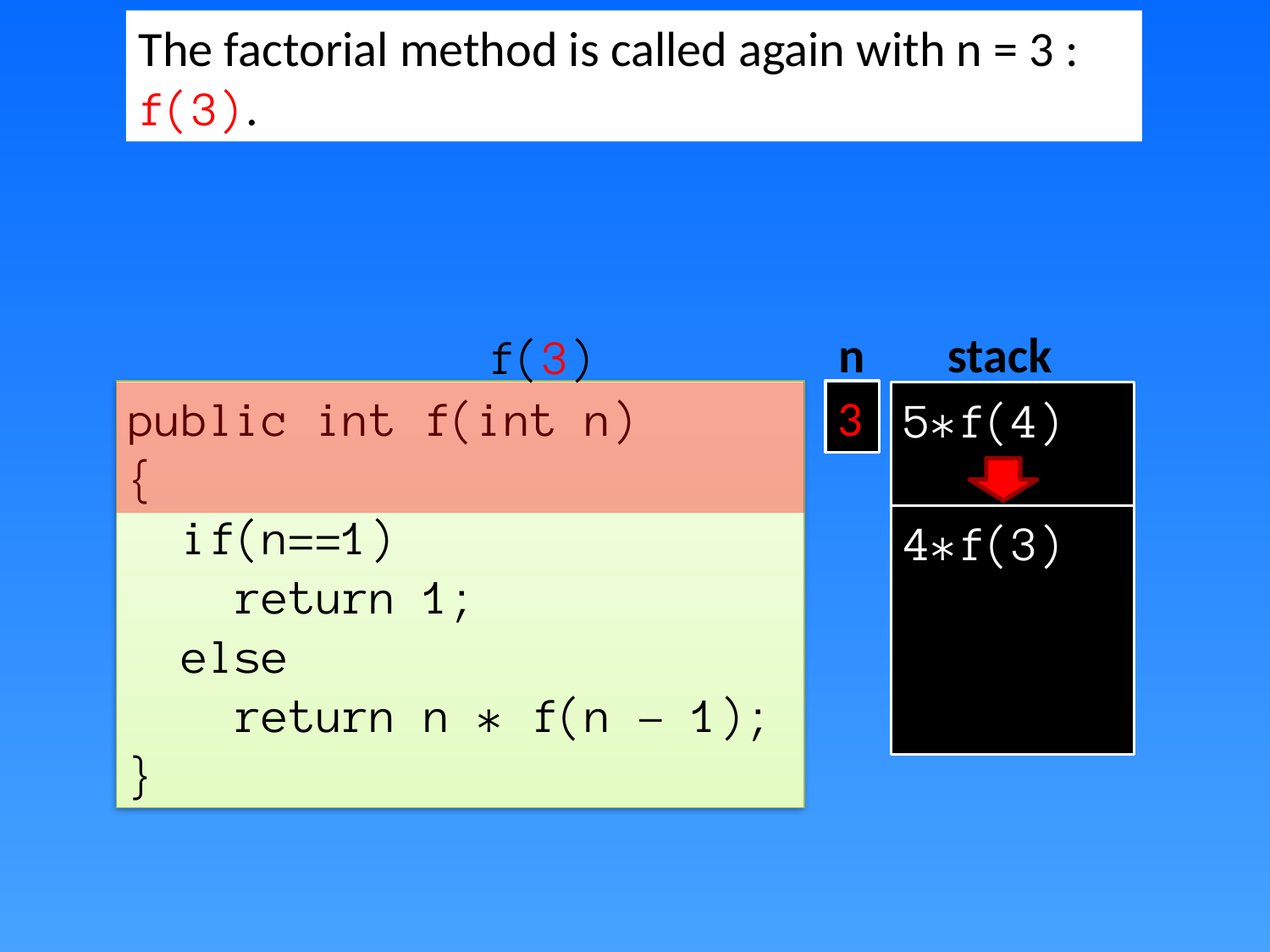

The factorial method is called again with n = 3 :  f(3).
n
stack
f(3)
public int f(int n)
{
  if(n==1)
    return 1;
  else
    return n * f(n – 1);
}
3

5*f(4)

4*f(3)